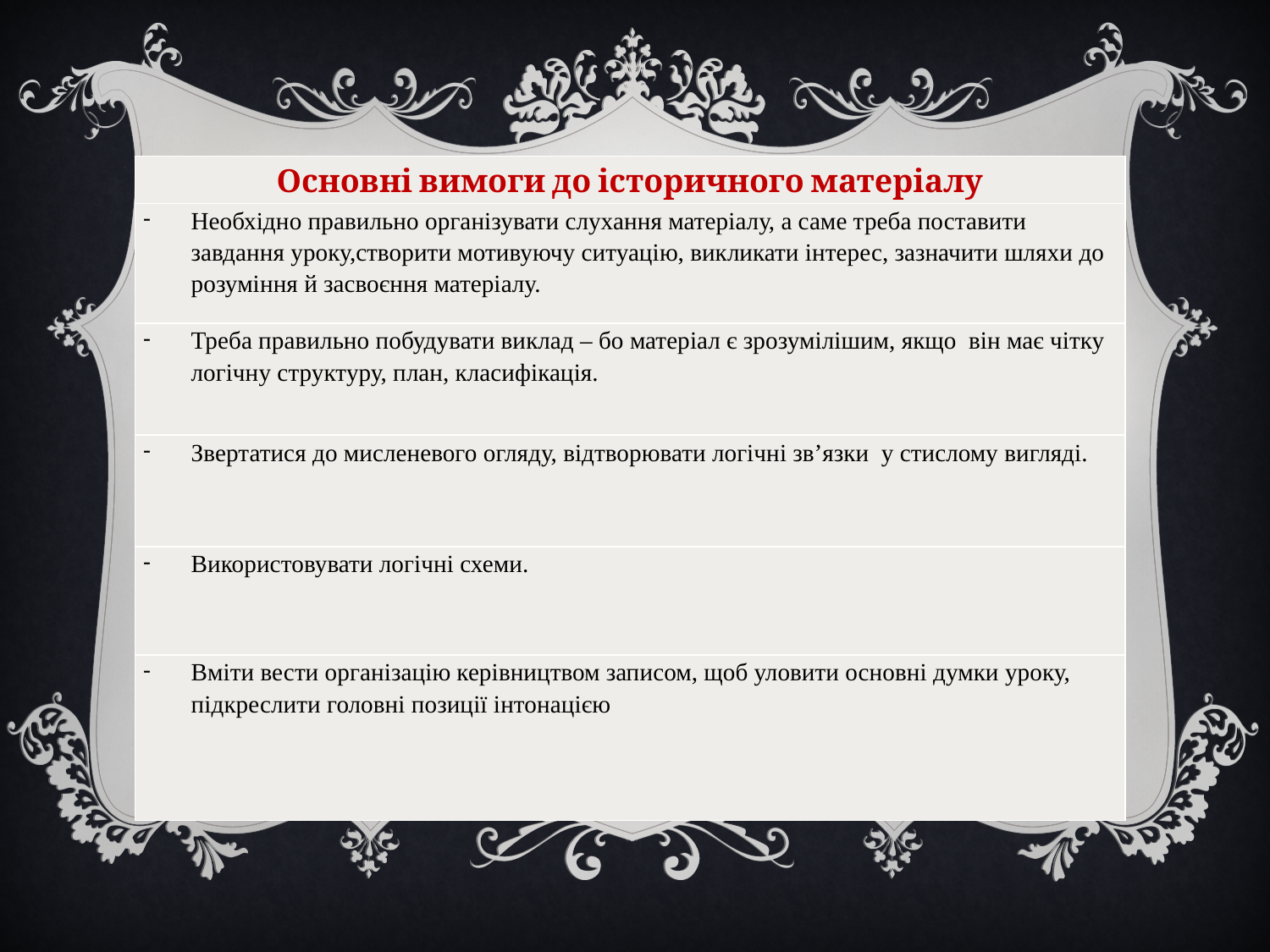

| Основні вимоги до історичного матеріалу |
| --- |
| Необхідно правильно організувати слухання матеріалу, а саме треба поставити завдання уроку,створити мотивуючу ситуацію, викликати інтерес, зазначити шляхи до розуміння й засвоєння матеріалу. |
| Треба правильно побудувати виклад – бо матеріал є зрозумілішим, якщо він має чітку логічну структуру, план, класифікація. |
| Звертатися до мисленевого огляду, відтворювати логічні зв’язки у стислому вигляді. |
| Використовувати логічні схеми. |
| Вміти вести організацію керівництвом записом, щоб уловити основні думки уроку, підкреслити головні позиції інтонацією |